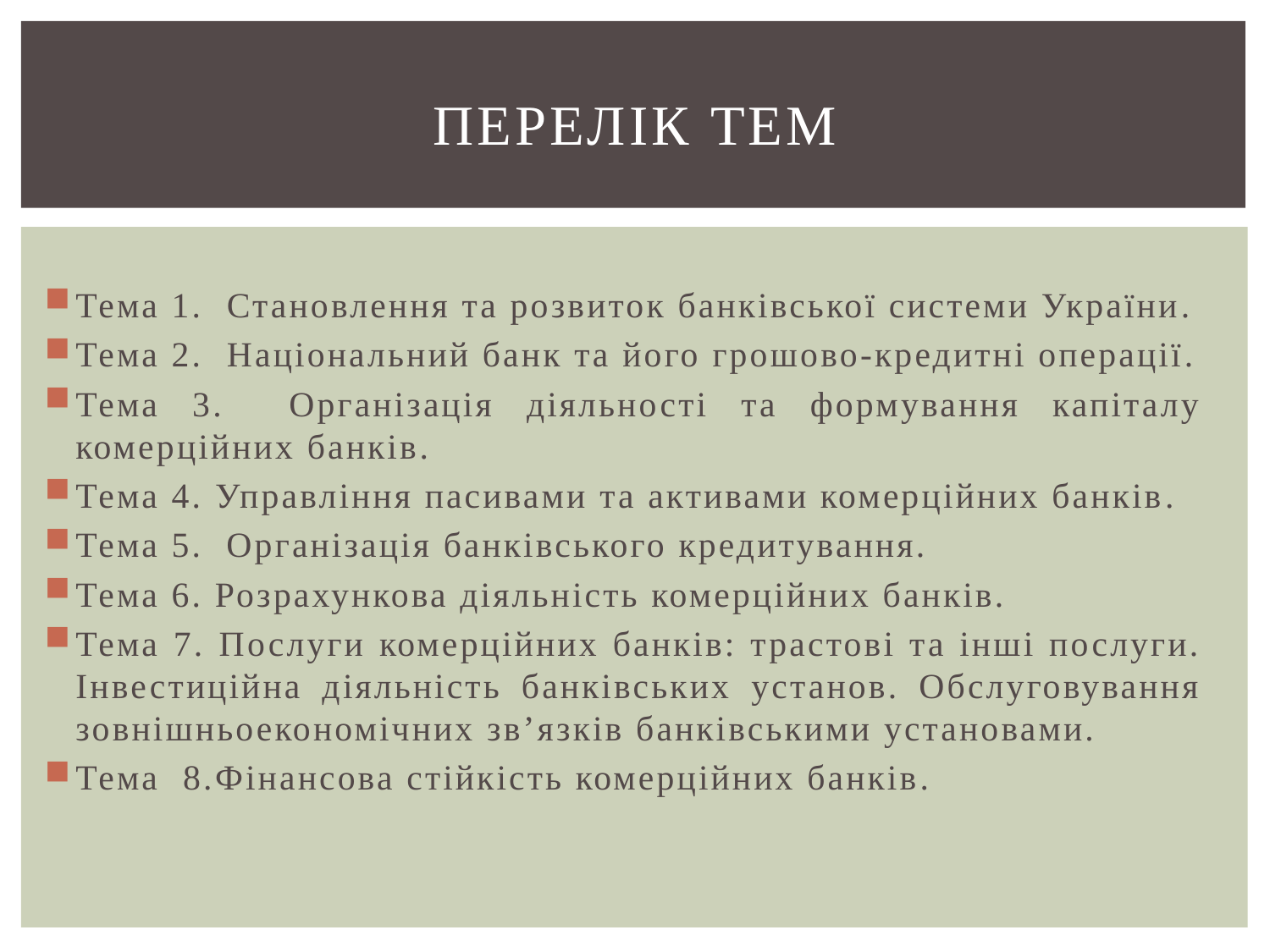

# Перелік тем
Тема 1.  Становлення та розвиток банківської системи України.
Тема 2.  Національний банк та його грошово-кредитні операції.
Тема 3.  Організація діяльності та формування капіталу комерційних банків.
Тема 4. Управління пасивами та активами комерційних банків.
Тема 5.  Організація банківського кредитування.
Тема 6. Розрахункова діяльність комерційних банків.
Тема 7. Послуги комерційних банків: трастові та інші послуги. Інвестиційна діяльність банківських установ. Обслуговування зовнішньоекономічних зв’язків банківськими установами.
Тема  8.Фінансова стійкість комерційних банків.